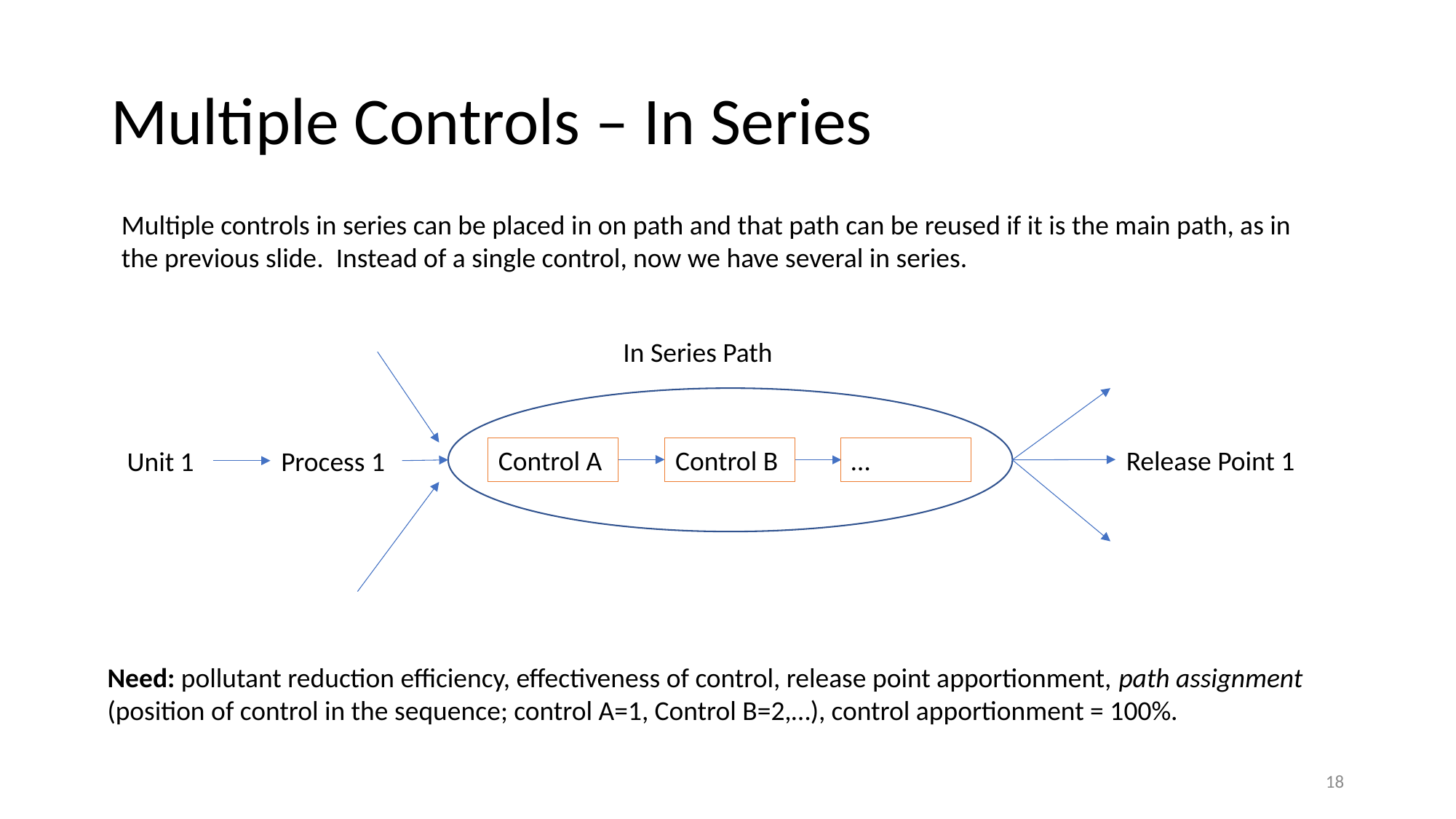

# Multiple Controls – In Series
Multiple controls in series can be placed in on path and that path can be reused if it is the main path, as in the previous slide.  Instead of a single control, now we have several in series.
In Series Path

Release Point 1
Control A
Control B
…
Unit 1
Process 1
Need: pollutant reduction efficiency, effectiveness of control, release point apportionment, path assignment (position of control in the sequence; control A=1, Control B=2,…), control apportionment = 100%.
18